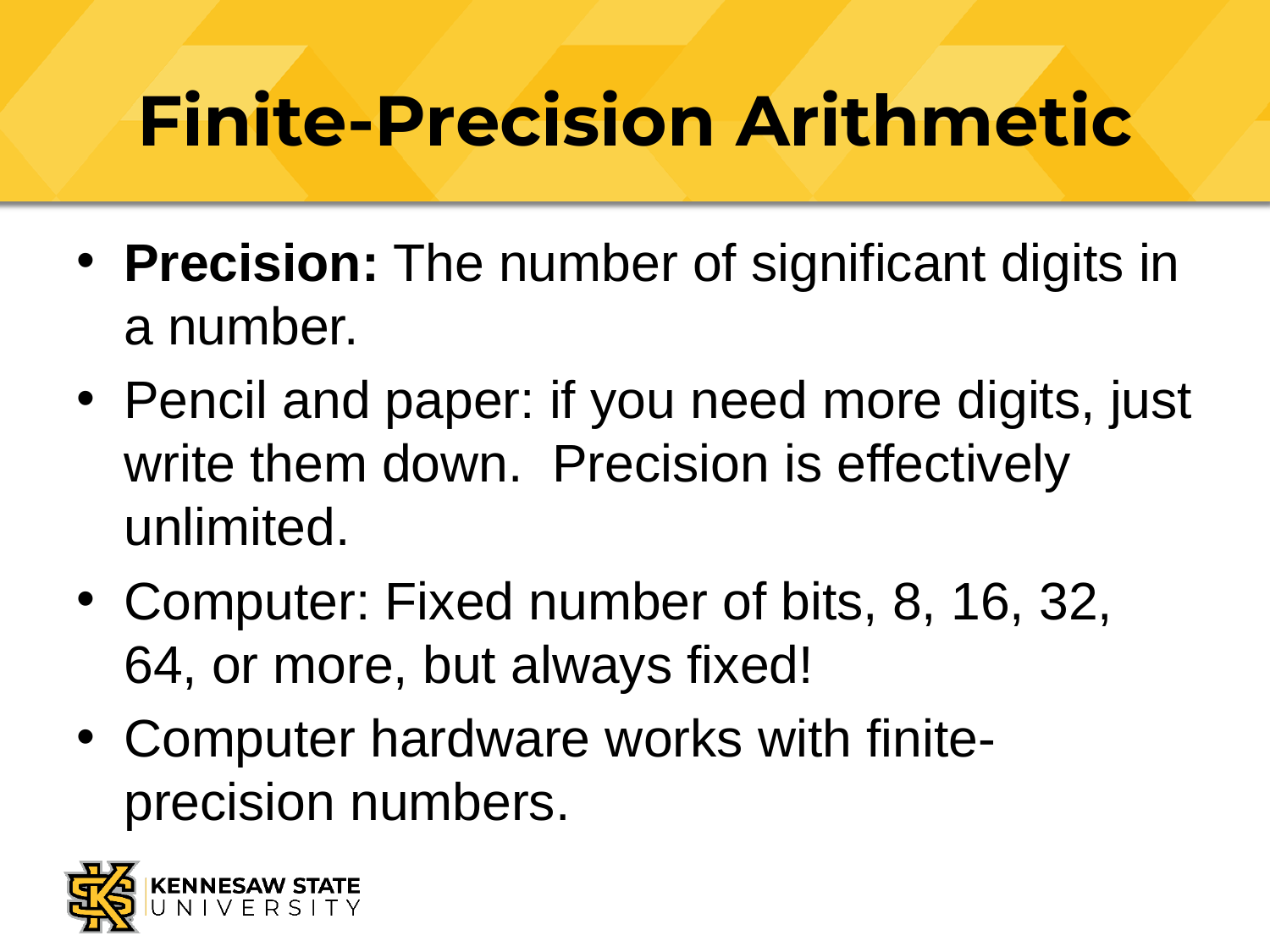

# Finite-Precision Arithmetic
Precision: The number of significant digits in a number.
Pencil and paper: if you need more digits, just write them down.  Precision is effectively unlimited.
Computer: Fixed number of bits, 8, 16, 32, 64, or more, but always fixed!
Computer hardware works with finite-precision numbers.